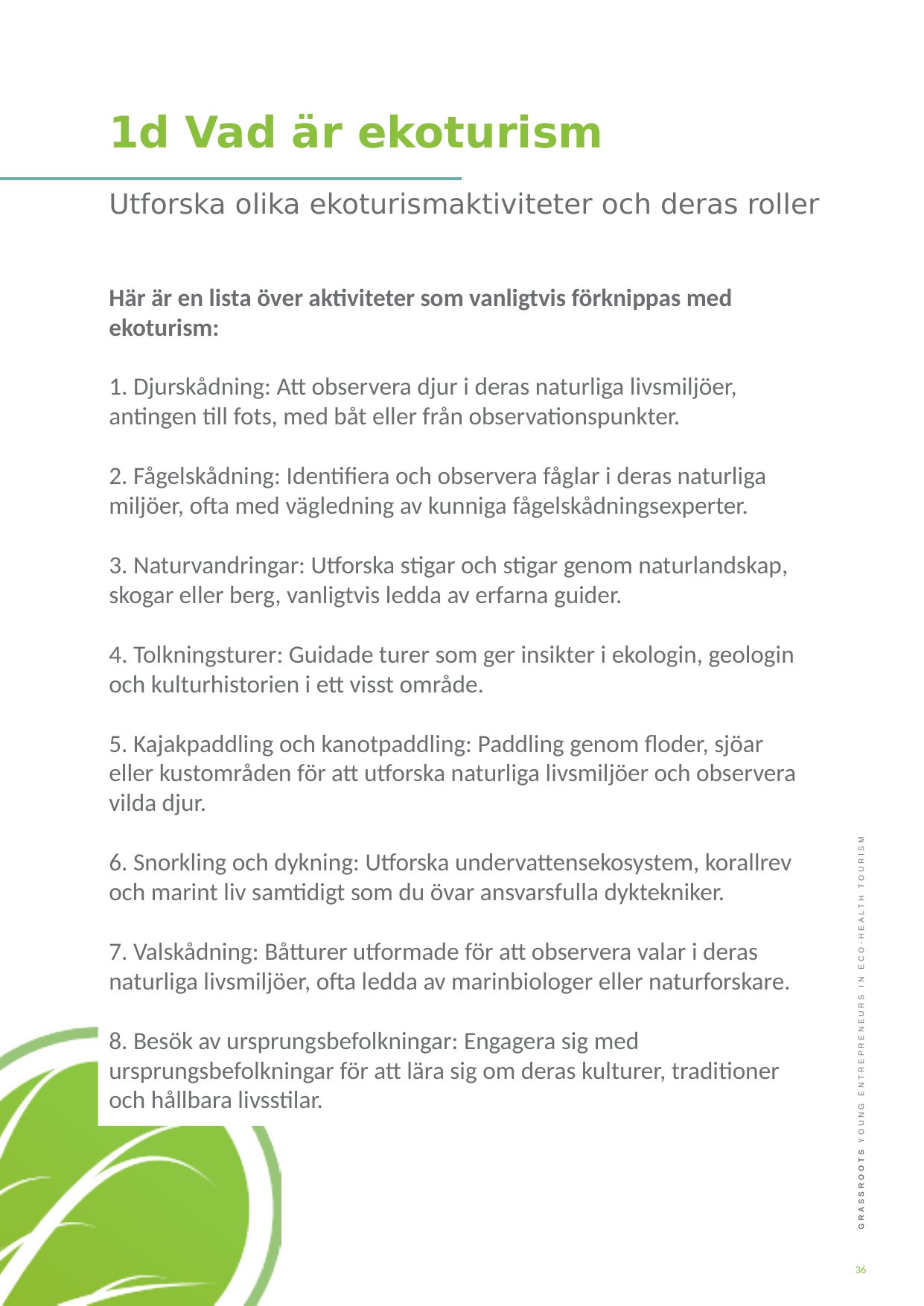

1d Vad är ekoturism
Utforska olika ekoturismaktiviteter och deras roller
Här är en lista över aktiviteter som vanligtvis förknippas med ekoturism:

1. Djurskådning: Att observera djur i deras naturliga livsmiljöer, antingen till fots, med båt eller från observationspunkter.

2. Fågelskådning: Identifiera och observera fåglar i deras naturliga miljöer, ofta med vägledning av kunniga fågelskådningsexperter.

3. Naturvandringar: Utforska stigar och stigar genom naturlandskap, skogar eller berg, vanligtvis ledda av erfarna guider.

4. Tolkningsturer: Guidade turer som ger insikter i ekologin, geologin och kulturhistorien i ett visst område.

5. Kajakpaddling och kanotpaddling: Paddling genom floder, sjöar eller kustområden för att utforska naturliga livsmiljöer och observera vilda djur.

6. Snorkling och dykning: Utforska undervattensekosystem, korallrev och marint liv samtidigt som du övar ansvarsfulla dyktekniker.

7. Valskådning: Båtturer utformade för att observera valar i deras naturliga livsmiljöer, ofta ledda av marinbiologer eller naturforskare.

8. Besök av ursprungsbefolkningar: Engagera sig med ursprungsbefolkningar för att lära sig om deras kulturer, traditioner och hållbara livsstilar.

36